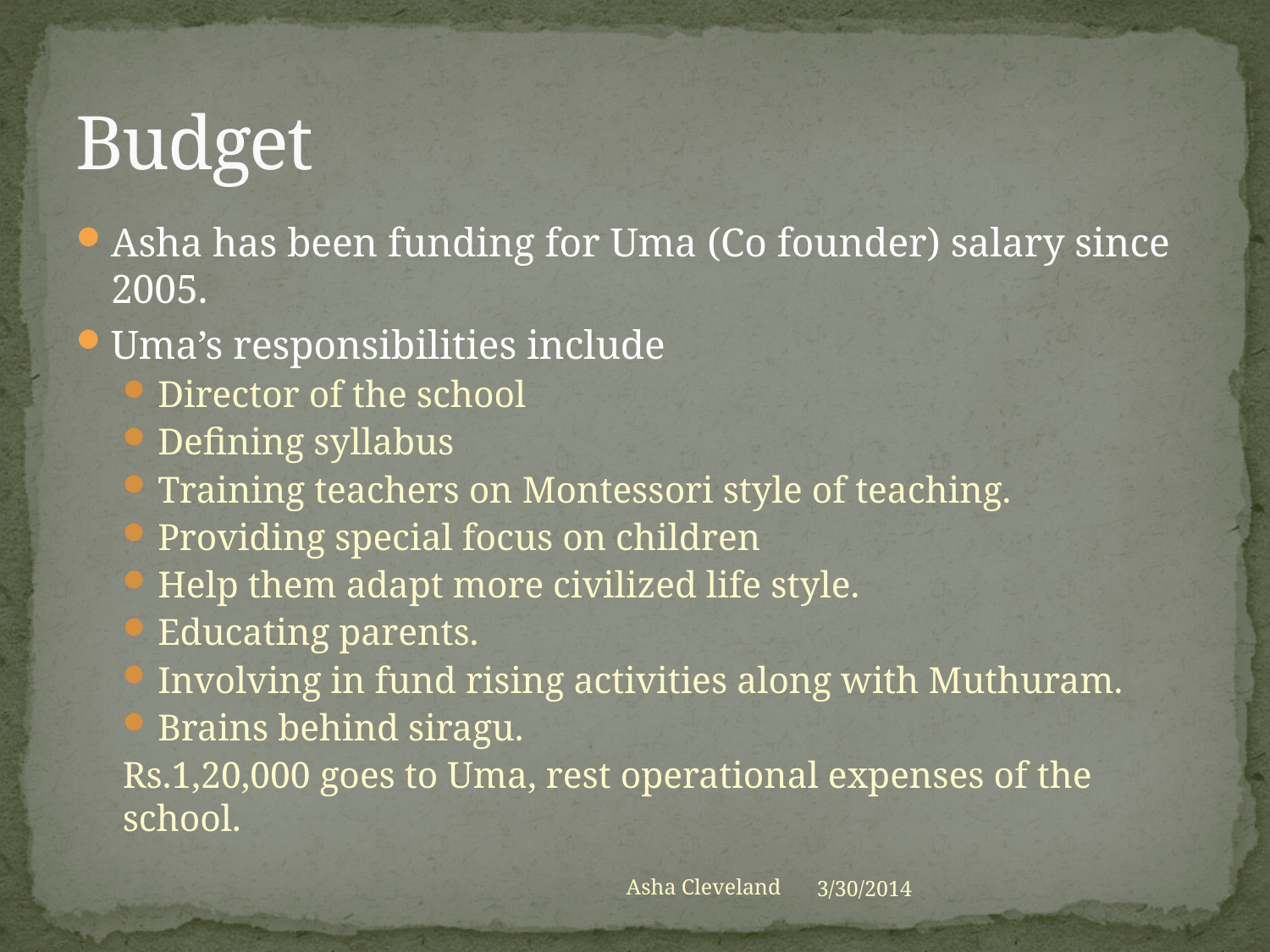

# Budget
Asha has been funding for Uma (Co founder) salary since 2005.
Uma’s responsibilities include
Director of the school
Defining syllabus
Training teachers on Montessori style of teaching.
Providing special focus on children
Help them adapt more civilized life style.
Educating parents.
Involving in fund rising activities along with Muthuram.
Brains behind siragu.
Rs.1,20,000 goes to Uma, rest operational expenses of the school.

Asha Cleveland
3/30/2014